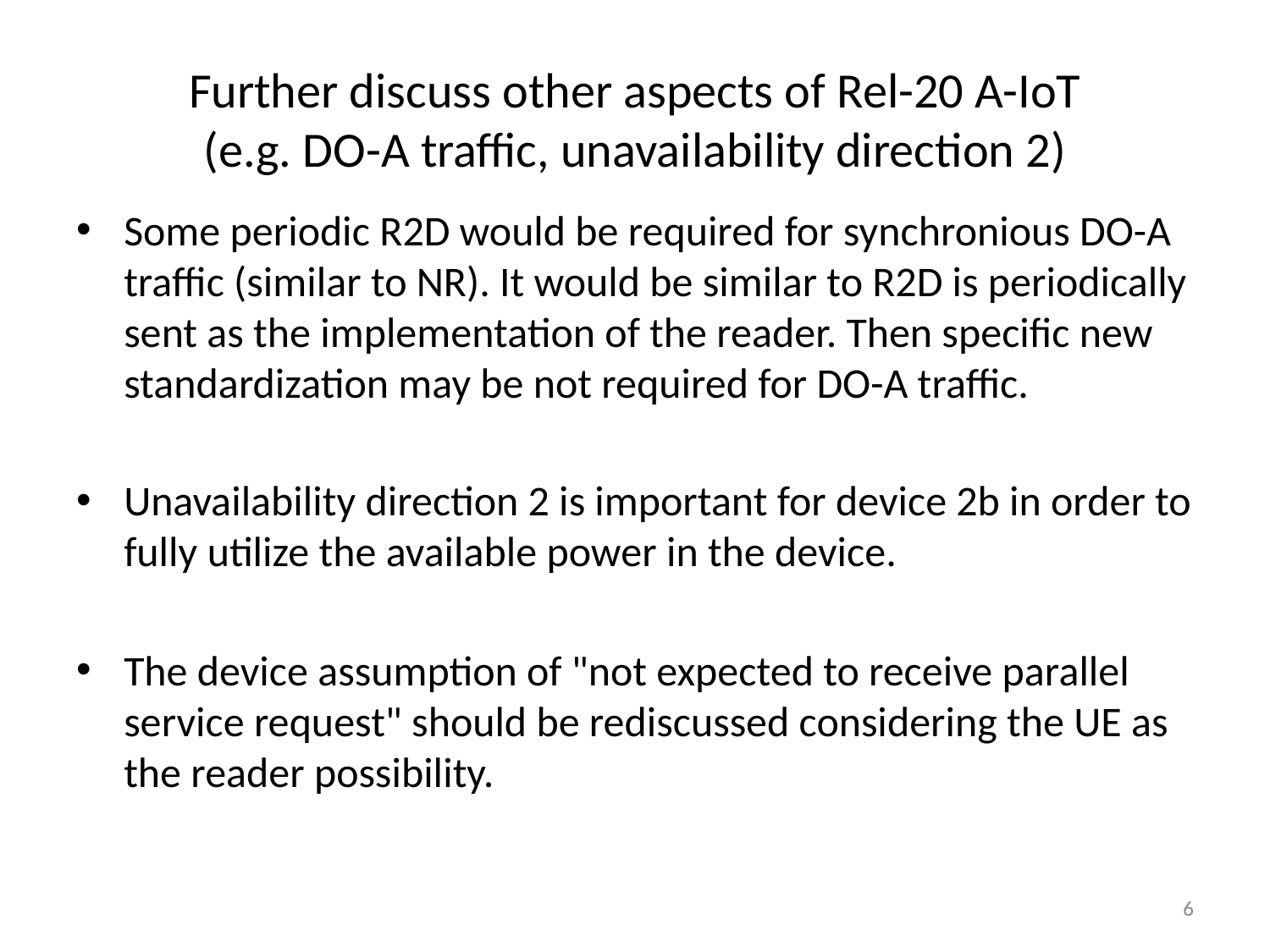

# Further discuss other aspects of Rel-20 A-IoT (e.g. DO-A traffic, unavailability direction 2)
Some periodic R2D would be required for synchronious DO-A traffic (similar to NR). It would be similar to R2D is periodically sent as the implementation of the reader. Then specific new standardization may be not required for DO-A traffic.

Unavailability direction 2 is important for device 2b in order to fully utilize the available power in the device.

The device assumption of "not expected to receive parallel service request" should be rediscussed considering the UE as the reader possibility.

6